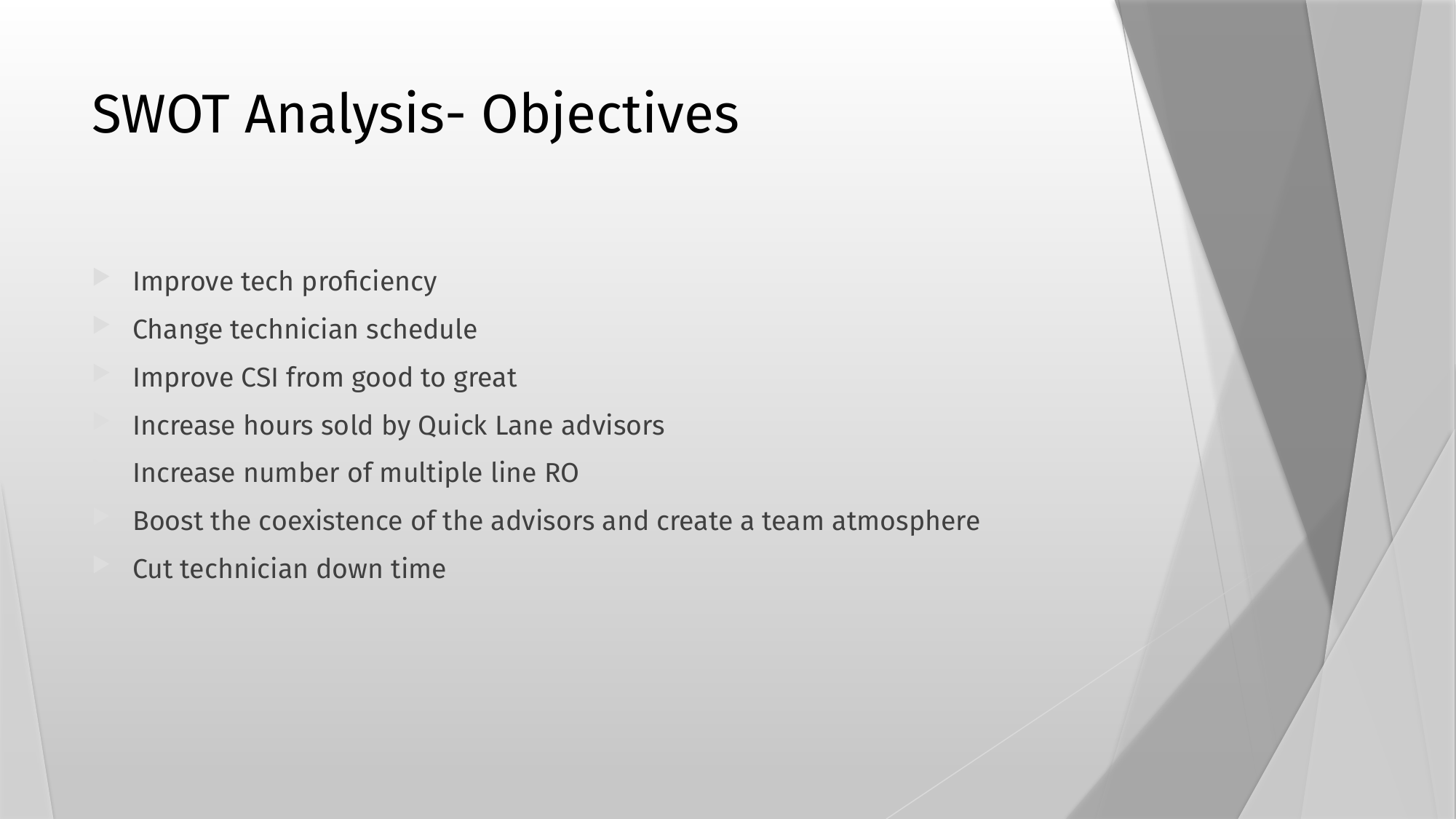

# SWOT Analysis- Objectives
Improve tech proficiency
Change technician schedule
Improve CSI from good to great
Increase hours sold by Quick Lane advisors
Increase number of multiple line RO
Boost the coexistence of the advisors and create a team atmosphere
Cut technician down time